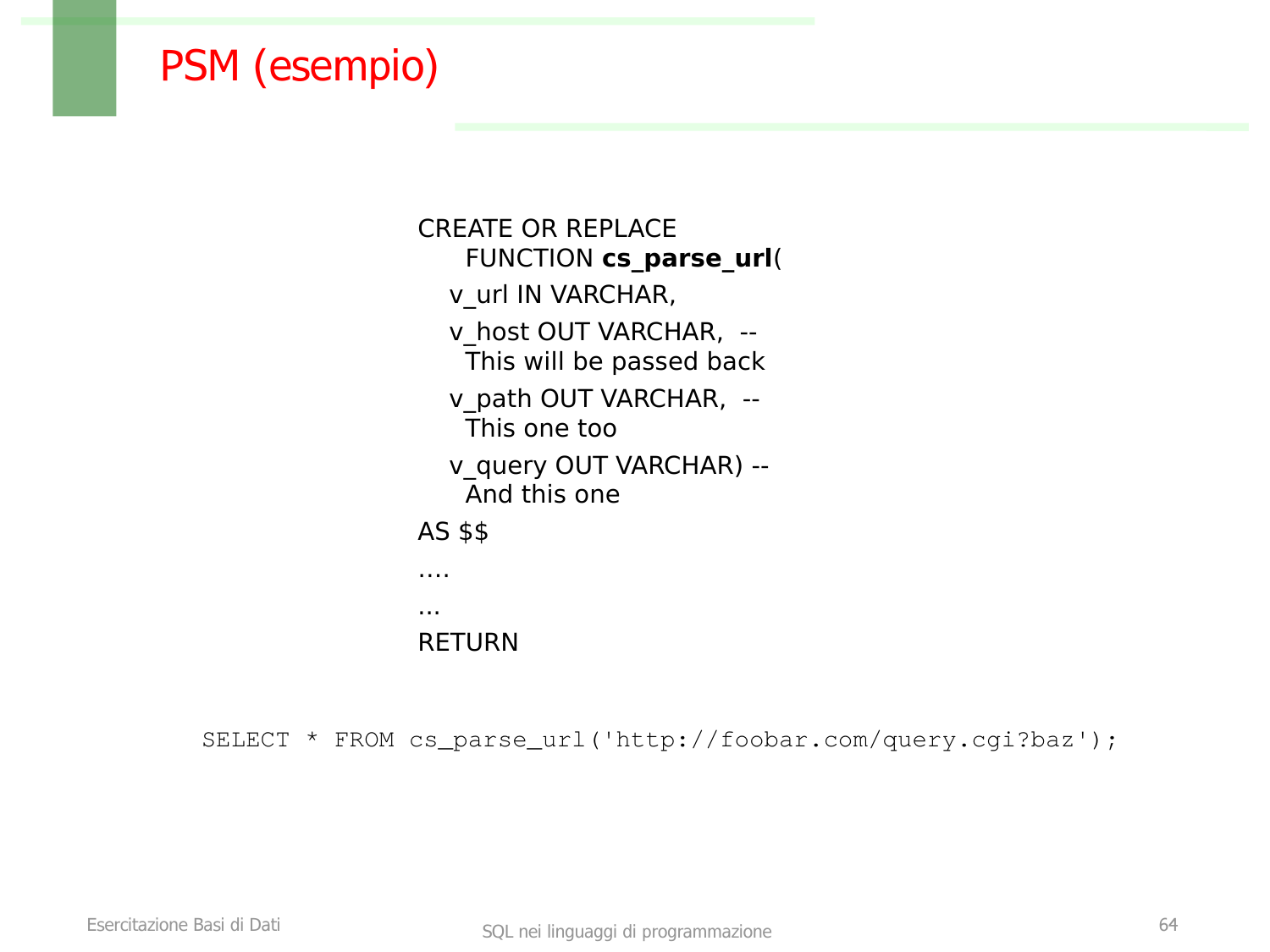

# PSM (esempio)
CREATE OR REPLACE FUNCTION cs_parse_url(
    v_url IN VARCHAR,
    v_host OUT VARCHAR,  -- This will be passed back
    v_path OUT VARCHAR,  -- This one too
    v_query OUT VARCHAR) -- And this one
AS $$
….
...
RETURN

SELECT * FROM cs_parse_url('http://foobar.com/query.cgi?baz');
SQL nei linguaggi di programmazione